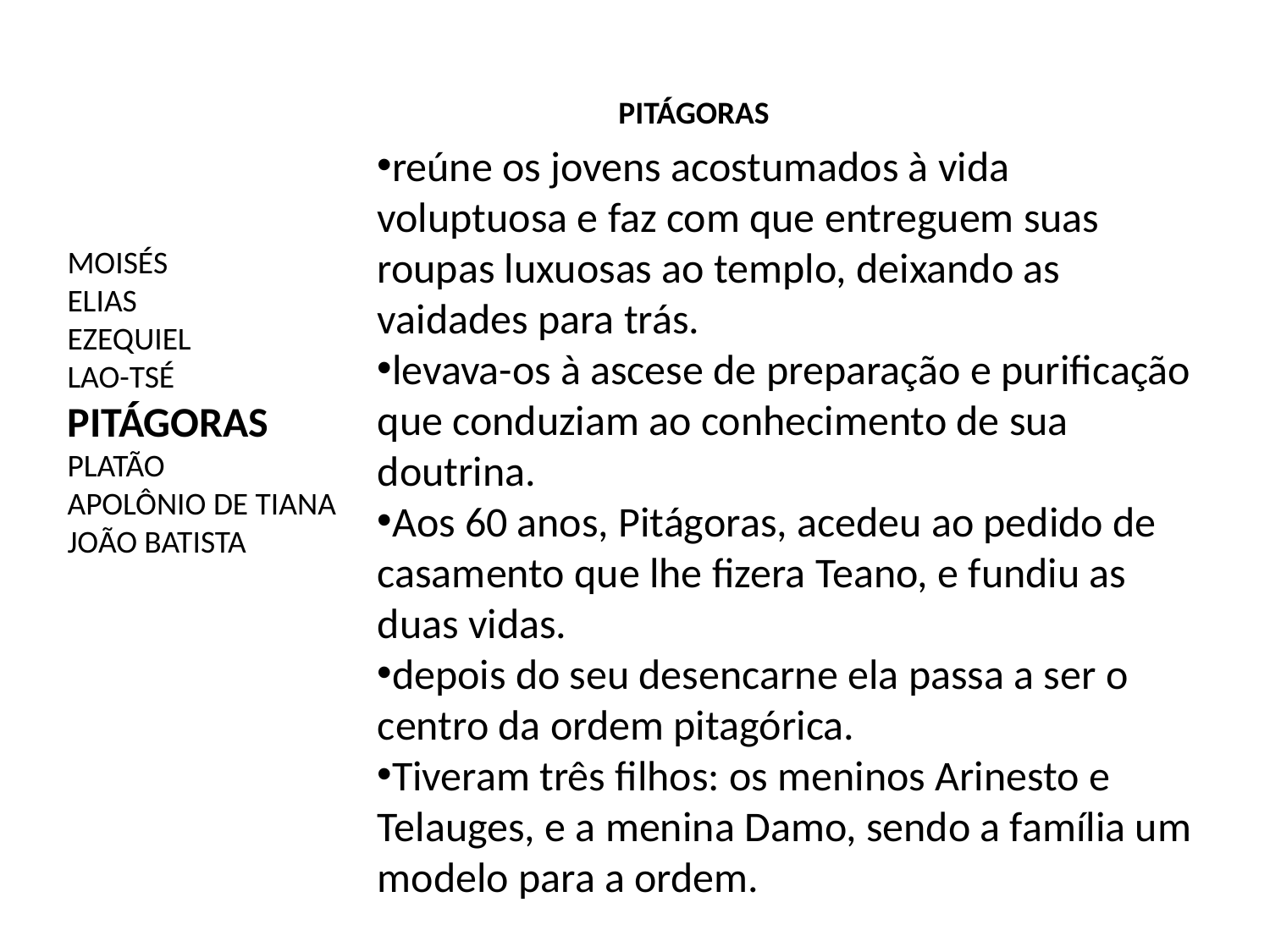

PITÁGORAS
reúne os jovens acostumados à vida voluptuosa e faz com que entreguem suas roupas luxuosas ao templo, deixando as vaidades para trás.
levava-os à ascese de preparação e purificação que conduziam ao conhecimento de sua doutrina.
Aos 60 anos, Pitágoras, acedeu ao pedido de casamento que lhe fizera Teano, e fundiu as duas vidas.
depois do seu desencarne ela passa a ser o centro da ordem pitagórica.
Tiveram três filhos: os meninos Arinesto e Telauges, e a menina Damo, sendo a família um modelo para a ordem.
MOISÉS
ELIAS
EZEQUIEL
LAO-TSÉ
PITÁGORAS
PLATÃO
APOLÔNIO DE TIANA
JOÃO BATISTA